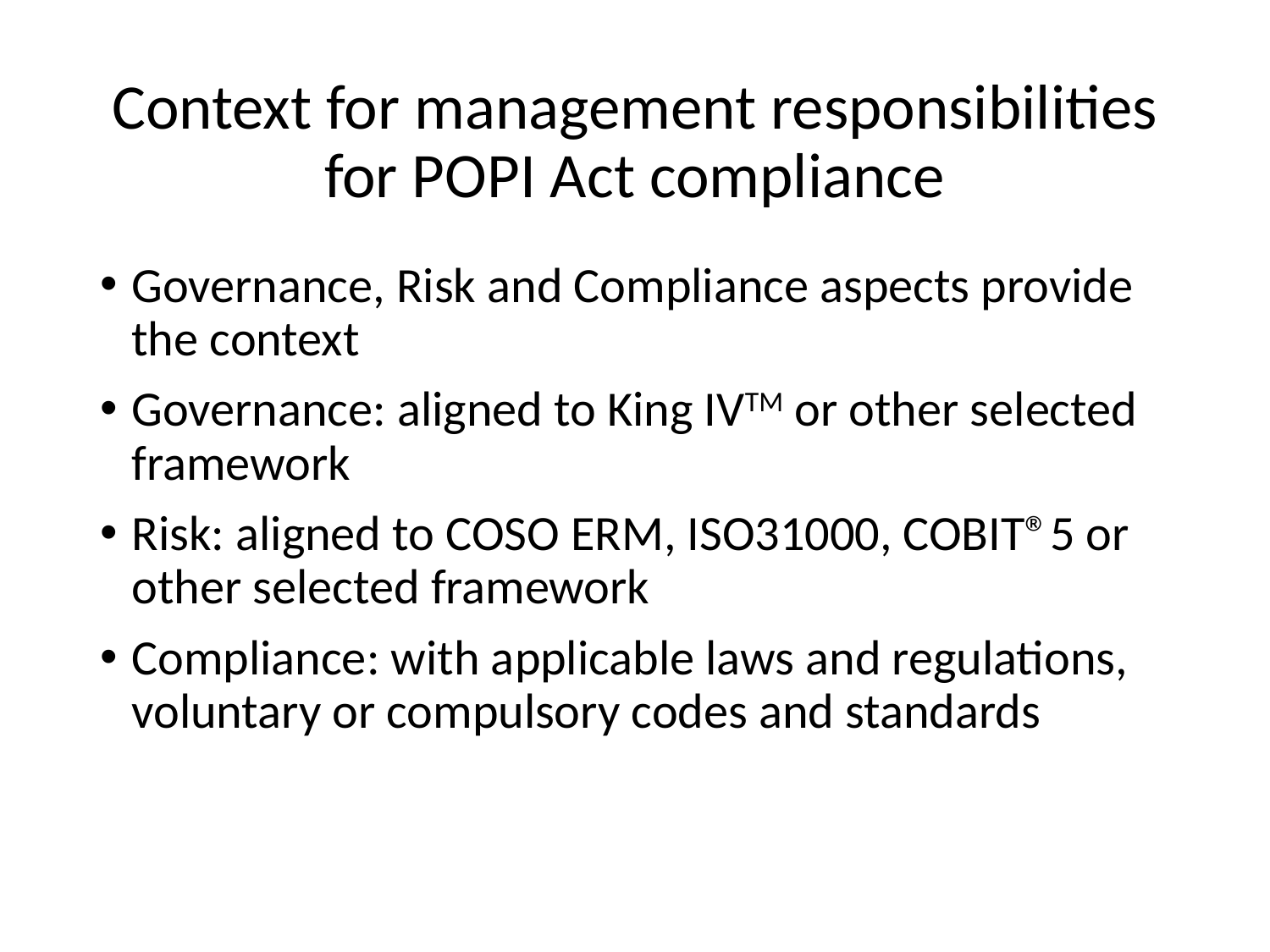

# Context for management responsibilities for POPI Act compliance
Governance, Risk and Compliance aspects provide the context
Governance: aligned to King IVTM or other selected framework
Risk: aligned to COSO ERM, ISO31000, COBIT®5 or other selected framework
Compliance: with applicable laws and regulations, voluntary or compulsory codes and standards